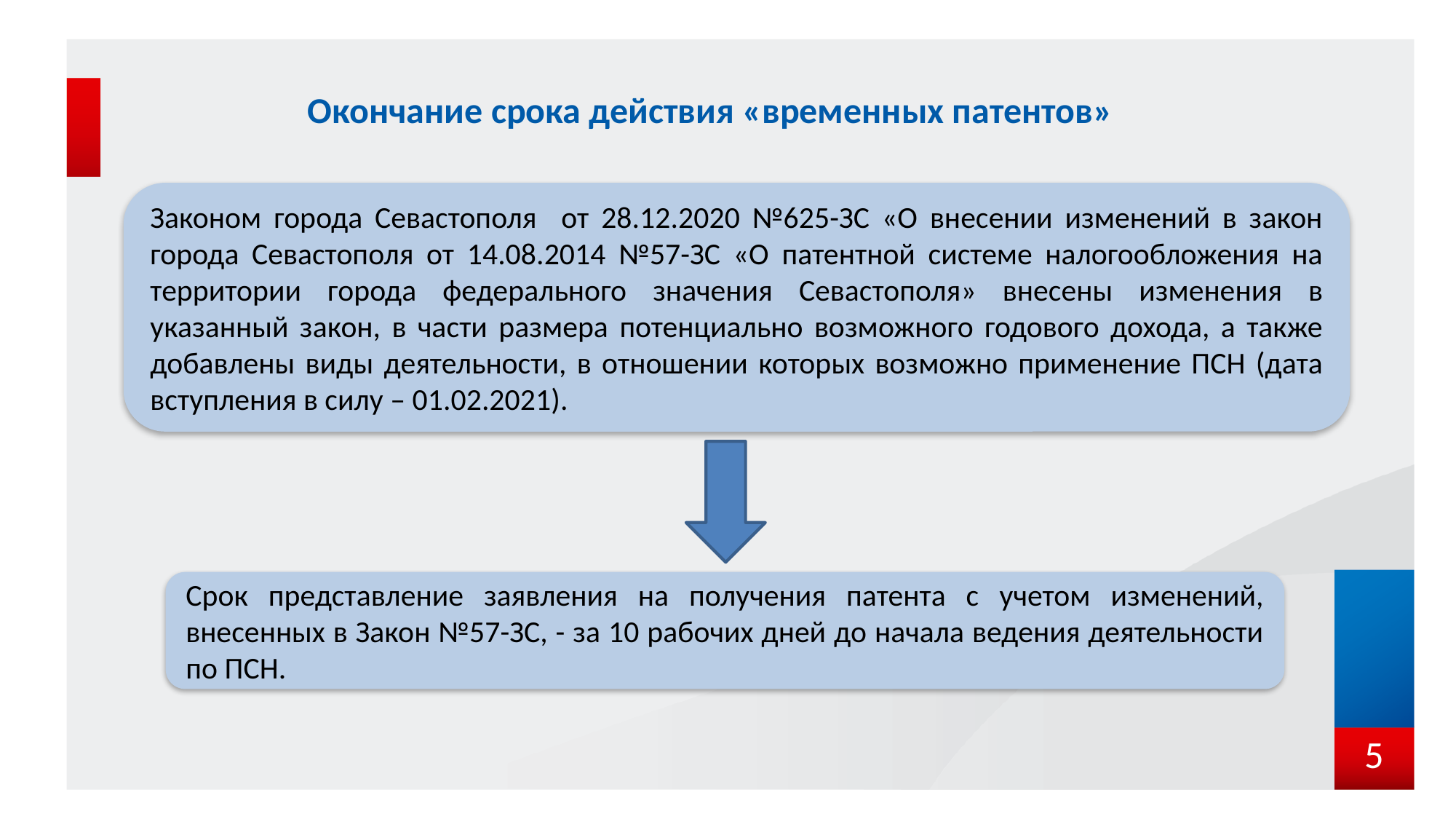

Окончание срока действия «временных патентов»
Законом города Севастополя  от 28.12.2020 №625-ЗС «О внесении изменений в закон города Севастополя от 14.08.2014 №57-ЗС «О патентной системе налогообложения на территории города федерального значения Севастополя» внесены изменения в указанный закон, в части размера потенциально возможного годового дохода, а также добавлены виды деятельности, в отношении которых возможно применение ПСН (дата вступления в силу – 01.02.2021).

Срок представление заявления на получения патента с учетом изменений, внесенных в Закон №57-ЗС, - за 10 рабочих дней до начала ведения деятельности по ПСН.
5